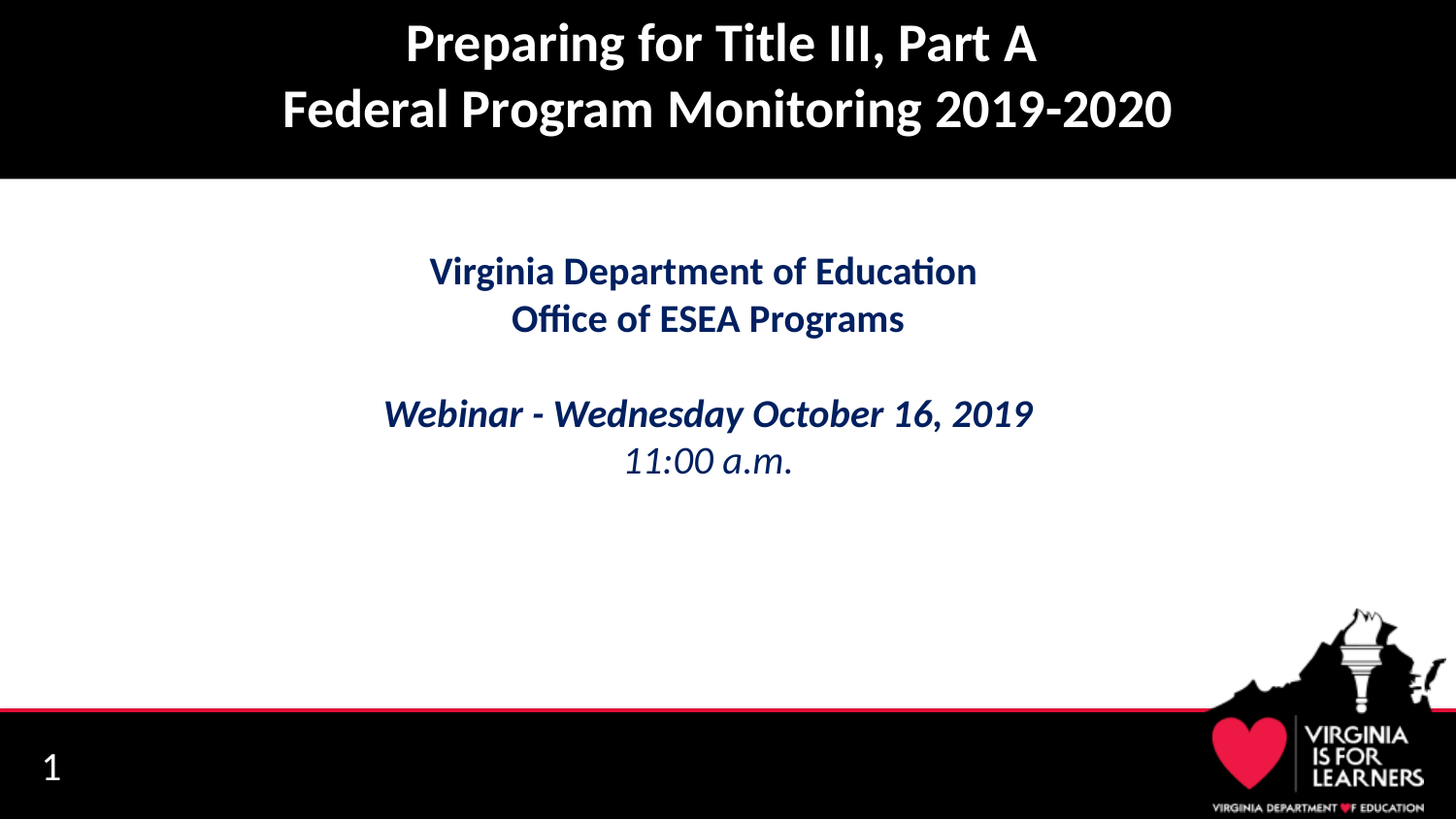

# Preparing for Title III, Part A Federal Program Monitoring 2019-2020

Virginia Department of Education
Office of ESEA Programs

Webinar - Wednesday October 16, 2019
11:00 a.m.